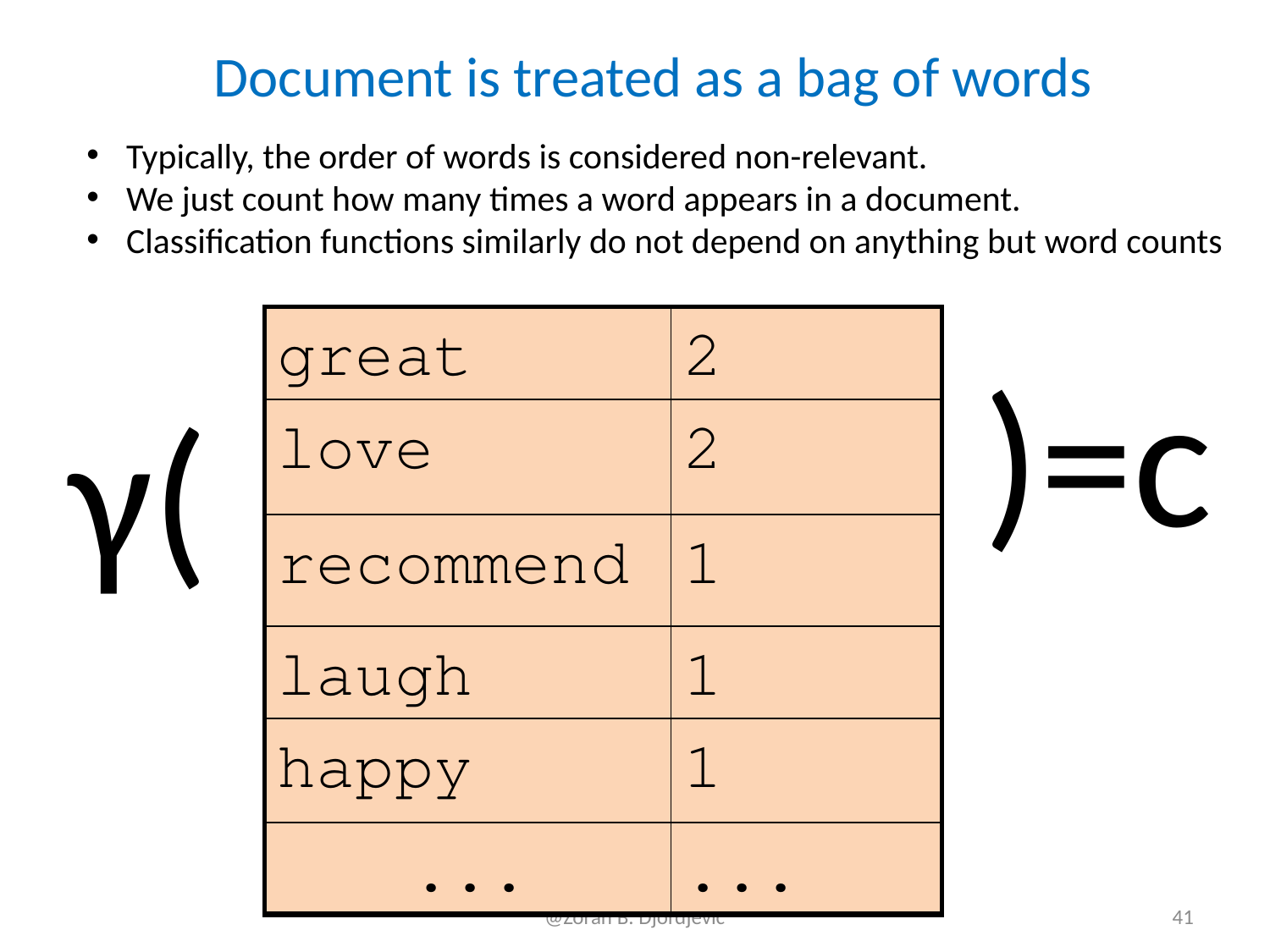

# Document is treated as a bag of words
Typically, the order of words is considered non-relevant.
We just count how many times a word appears in a document.
Classification functions similarly do not depend on anything but word counts

| great | 2 |
| --- | --- |
| love | 2 |
| recommend | 1 |
| laugh | 1 |
| happy | 1 |
| ... | ... |
)=c
γ(
41
@Zoran B. Djordjević